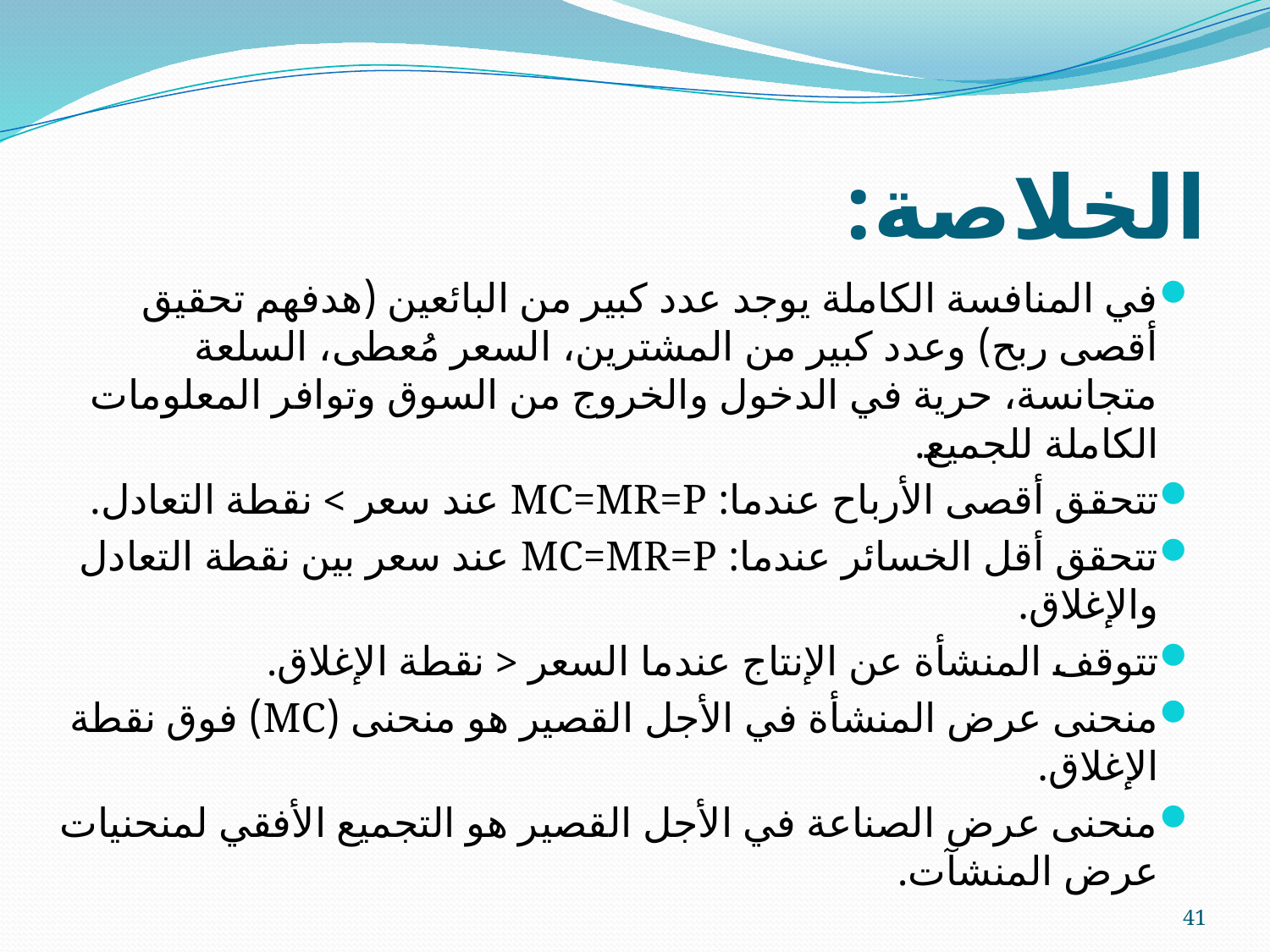

# الخلاصة:
في المنافسة الكاملة يوجد عدد كبير من البائعين (هدفهم تحقيق أقصى ربح) وعدد كبير من المشترين، السعر مُعطى، السلعة متجانسة، حرية في الدخول والخروج من السوق وتوافر المعلومات الكاملة للجميع.
تتحقق أقصى الأرباح عندما: MC=MR=P عند سعر > نقطة التعادل.
تتحقق أقل الخسائر عندما: MC=MR=P عند سعر بين نقطة التعادل والإغلاق.
تتوقف المنشأة عن الإنتاج عندما السعر < نقطة الإغلاق.
منحنى عرض المنشأة في الأجل القصير هو منحنى (MC) فوق نقطة الإغلاق.
منحنى عرض الصناعة في الأجل القصير هو التجميع الأفقي لمنحنيات عرض المنشآت.
41